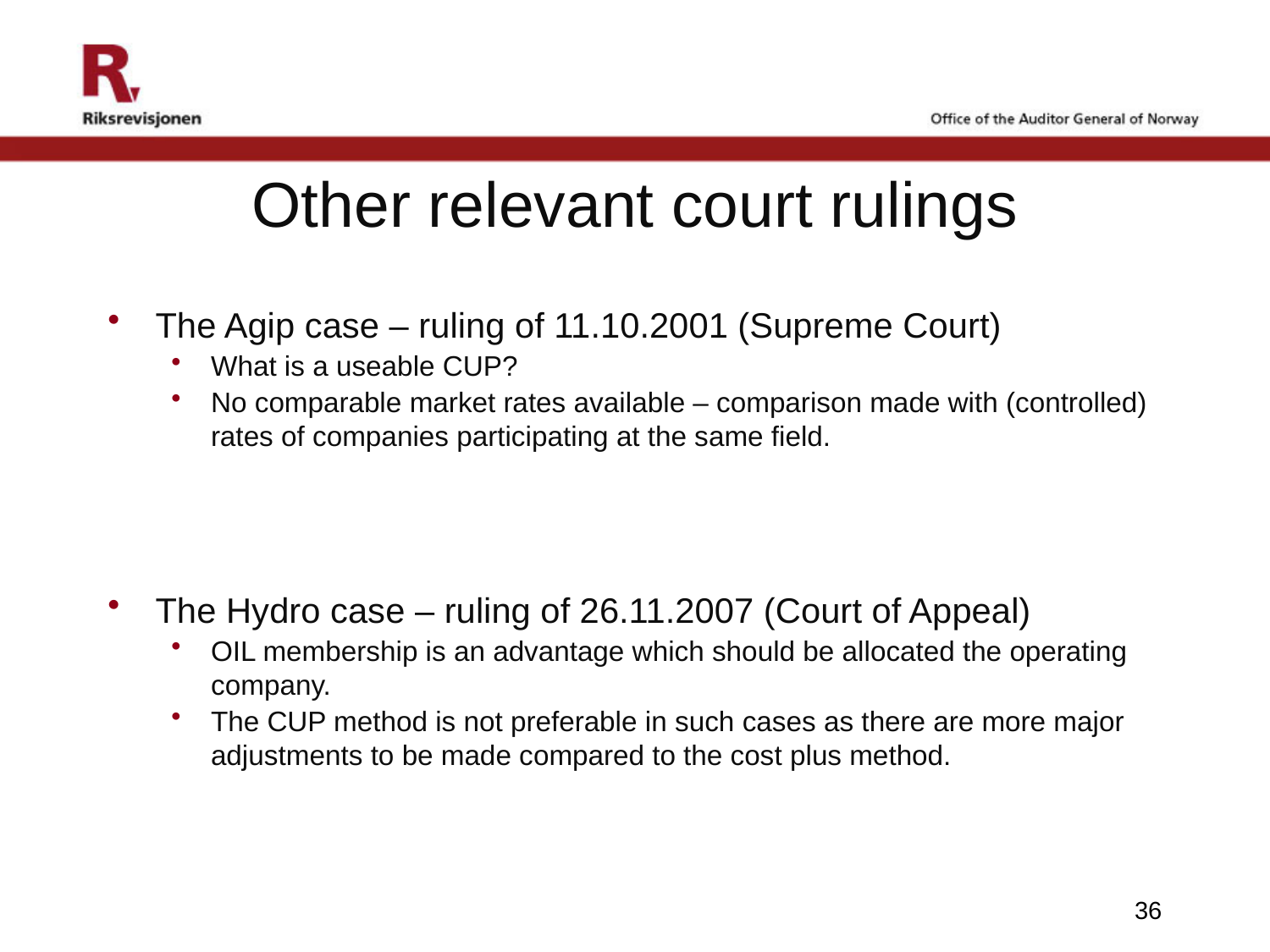

# Other relevant court rulings
The Agip case – ruling of 11.10.2001 (Supreme Court)
What is a useable CUP?
No comparable market rates available – comparison made with (controlled) rates of companies participating at the same field.

The Hydro case – ruling of 26.11.2007 (Court of Appeal)
OIL membership is an advantage which should be allocated the operating company.
The CUP method is not preferable in such cases as there are more major adjustments to be made compared to the cost plus method.

36